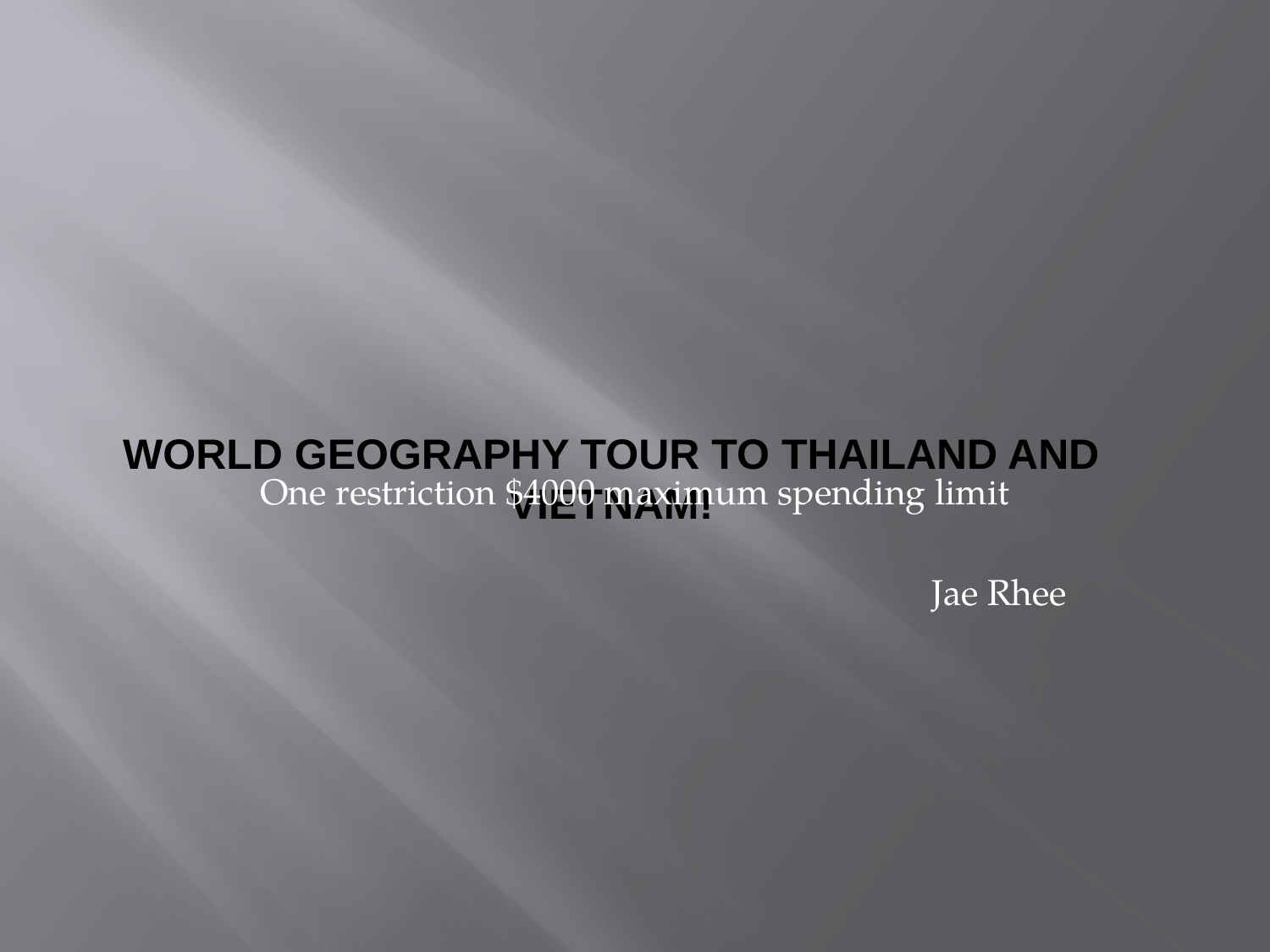

# World Geography Tour to Thailand and Vietnam!
One restriction $4000 maximum spending limit

Jae Rhee